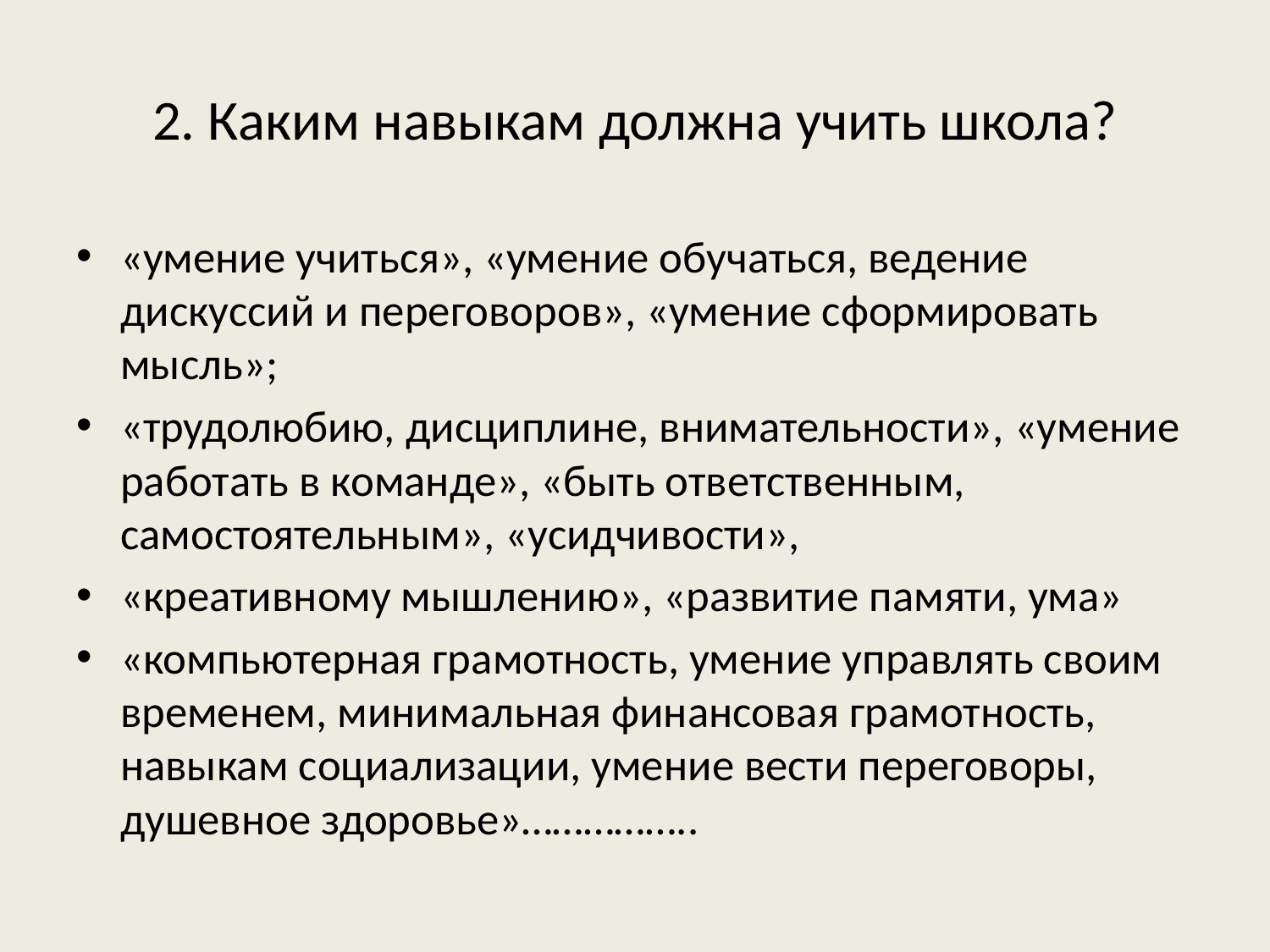

# 2. Каким навыкам должна учить школа?
«умение учиться», «умение обучаться, ведение дискуссий и переговоров», «умение сформировать мысль»;
«трудолюбию, дисциплине, внимательности», «умение работать в команде», «быть ответственным, самостоятельным», «усидчивости»,
«креативному мышлению», «развитие памяти, ума»
«компьютерная грамотность, умение управлять своим временем, минимальная финансовая грамотность, навыкам социализации, умение вести переговоры, душевное здоровье»……………..